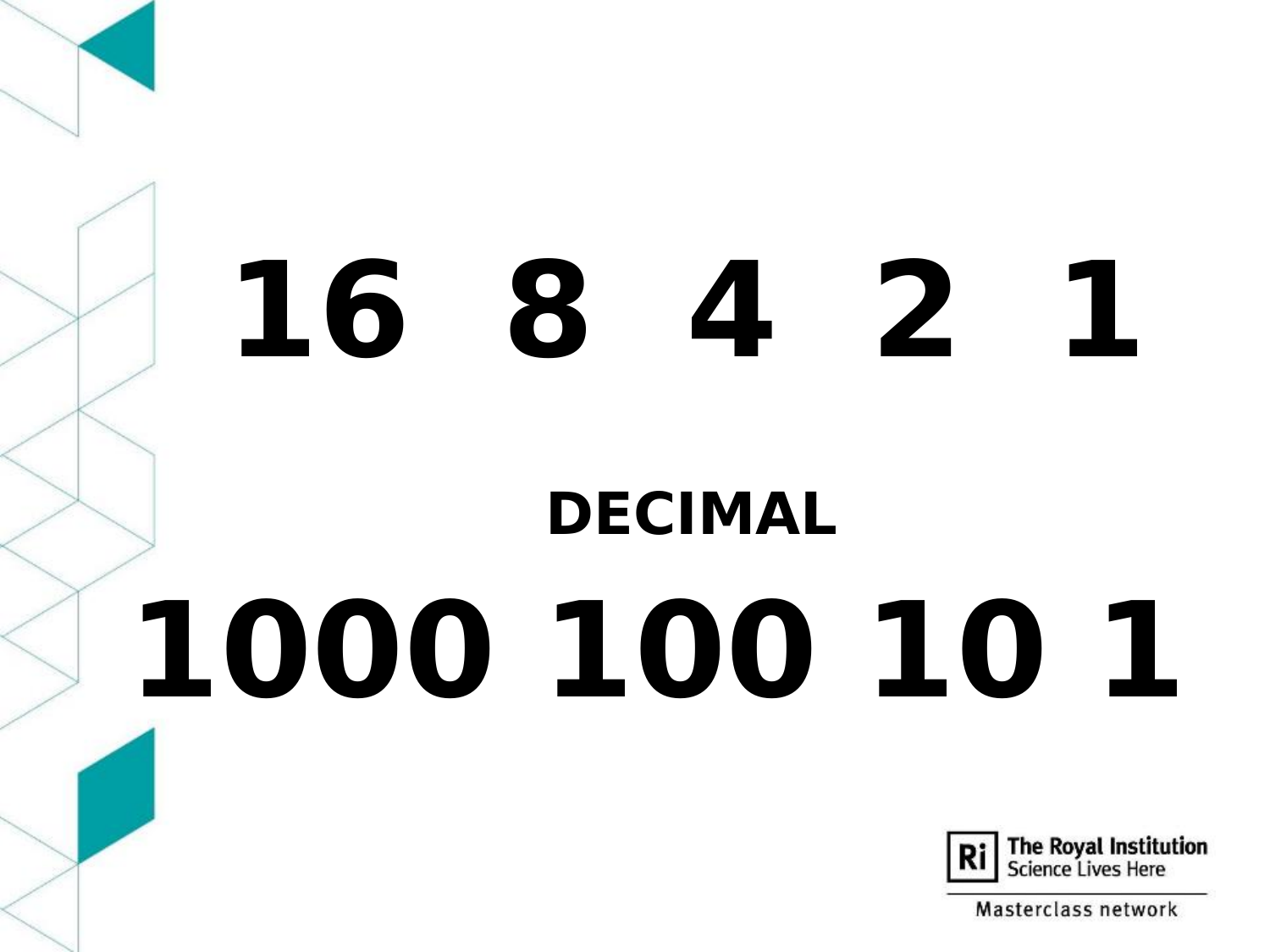

16  8  4  2  1
DECIMAL
 1000 100 10 1